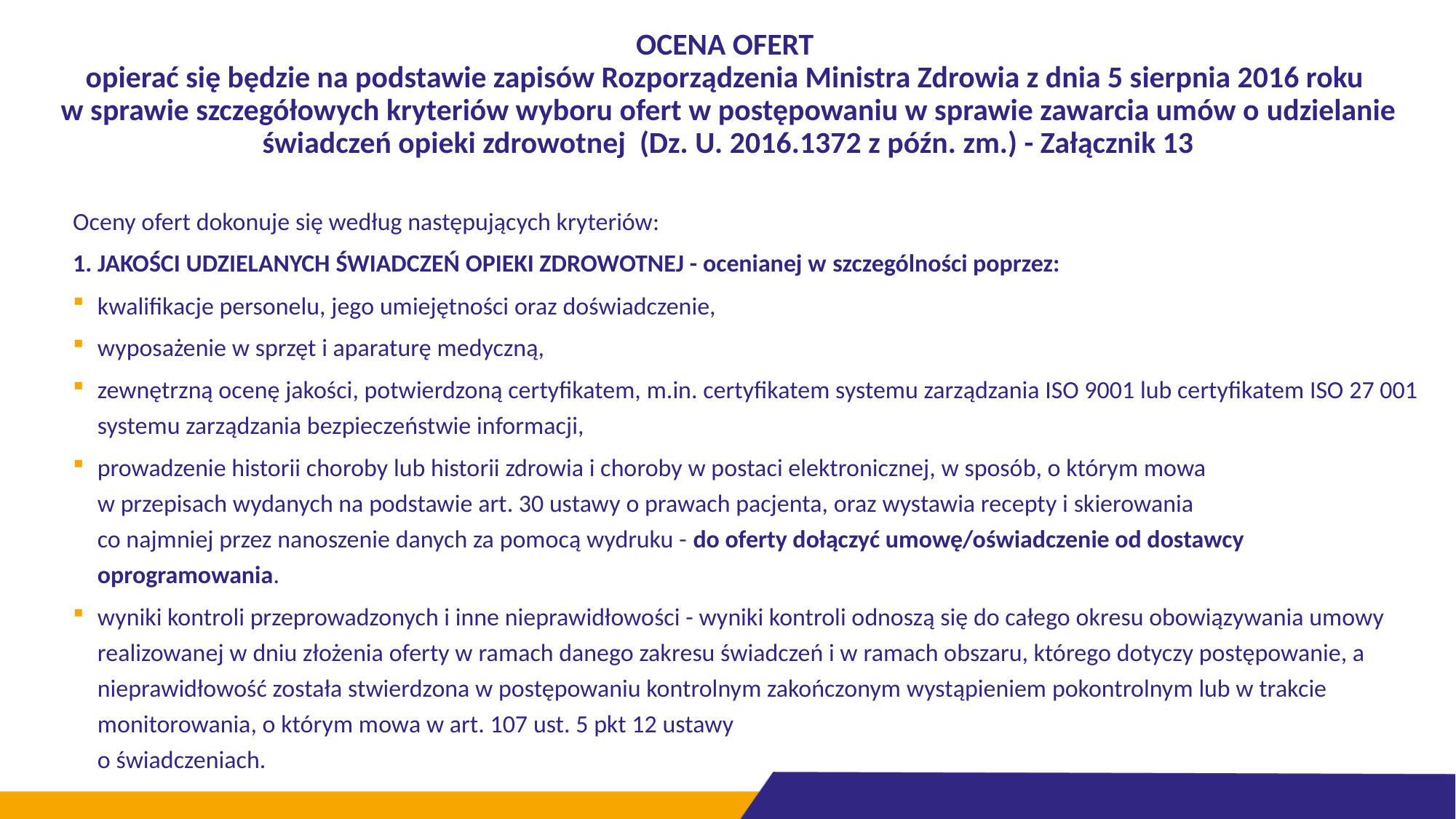

# OCENA OFERT opierać się będzie na podstawie zapisów Rozporządzenia Ministra Zdrowia z dnia 5 sierpnia 2016 roku w sprawie szczegółowych kryteriów wyboru ofert w postępowaniu w sprawie zawarcia umów o udzielanie świadczeń opieki zdrowotnej  (Dz. U. 2016.1372 z późn. zm.) - Załącznik 13
Oceny ofert dokonuje się według następujących kryteriów:
1. JAKOŚCI UDZIELANYCH ŚWIADCZEŃ OPIEKI ZDROWOTNEJ - ocenianej w szczególności poprzez:
kwalifikacje personelu, jego umiejętności oraz doświadczenie,
wyposażenie w sprzęt i aparaturę medyczną,
zewnętrzną ocenę jakości, potwierdzoną certyfikatem, m.in. certyfikatem systemu zarządzania ISO 9001 lub certyfikatem ISO 27 001 systemu zarządzania bezpieczeństwie informacji,
prowadzenie historii choroby lub historii zdrowia i choroby w postaci elektronicznej, w sposób, o którym mowa
w przepisach wydanych na podstawie art. 30 ustawy o prawach pacjenta, oraz wystawia recepty i skierowania
co najmniej przez nanoszenie danych za pomocą wydruku - do oferty dołączyć umowę/oświadczenie od dostawcy oprogramowania.
wyniki kontroli przeprowadzonych i inne nieprawidłowości - wyniki kontroli odnoszą się do całego okresu obowiązywania umowy realizowanej w dniu złożenia oferty w ramach danego zakresu świadczeń i w ramach obszaru, którego dotyczy postępowanie, a nieprawidłowość została stwierdzona w postępowaniu kontrolnym zakończonym wystąpieniem pokontrolnym lub w trakcie monitorowania, o którym mowa w art. 107 ust. 5 pkt 12 ustawy
o świadczeniach.